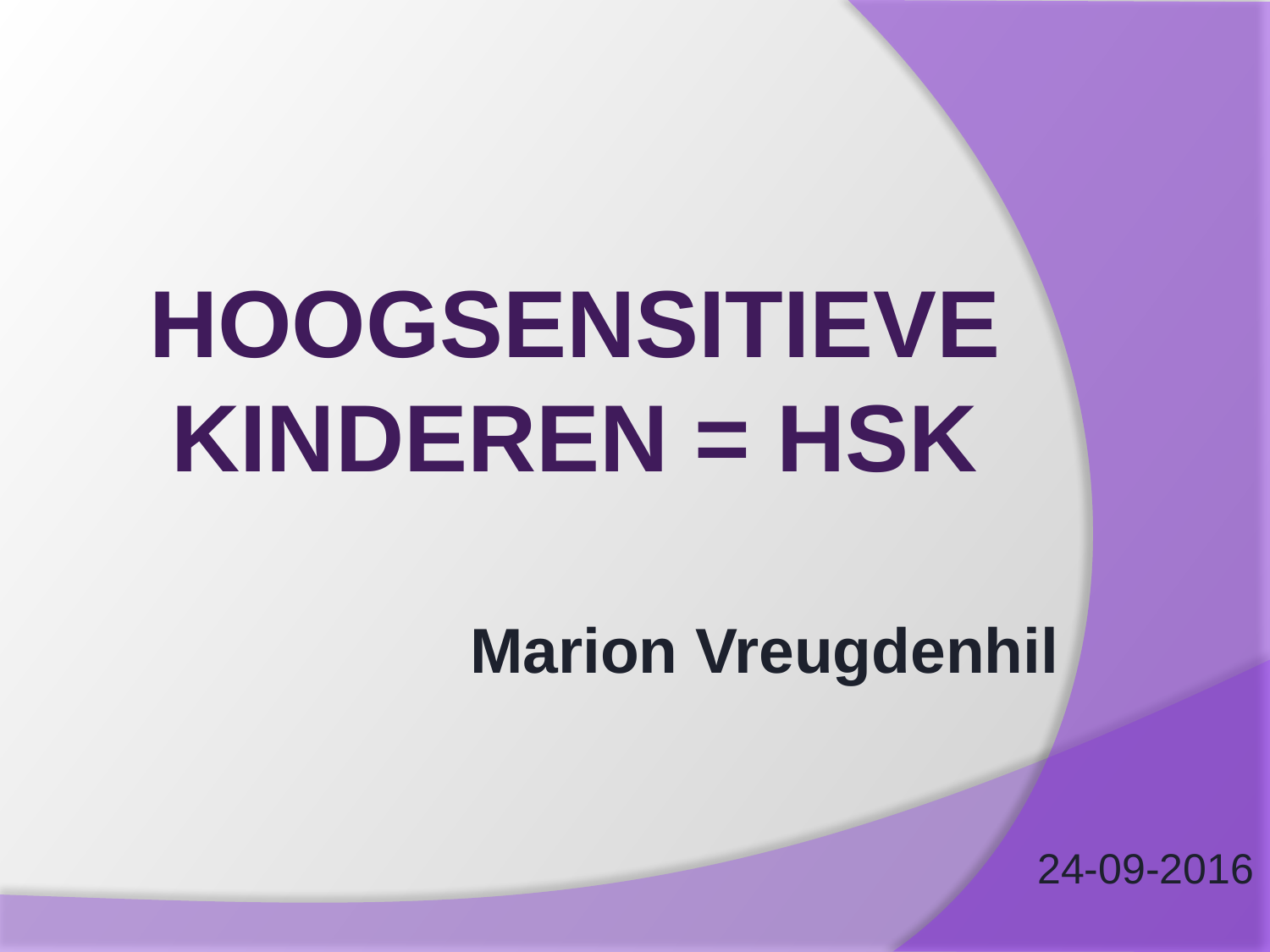

# Hoogsensitieve kinderen = HSK
Marion Vreugdenhil
24-09-2016